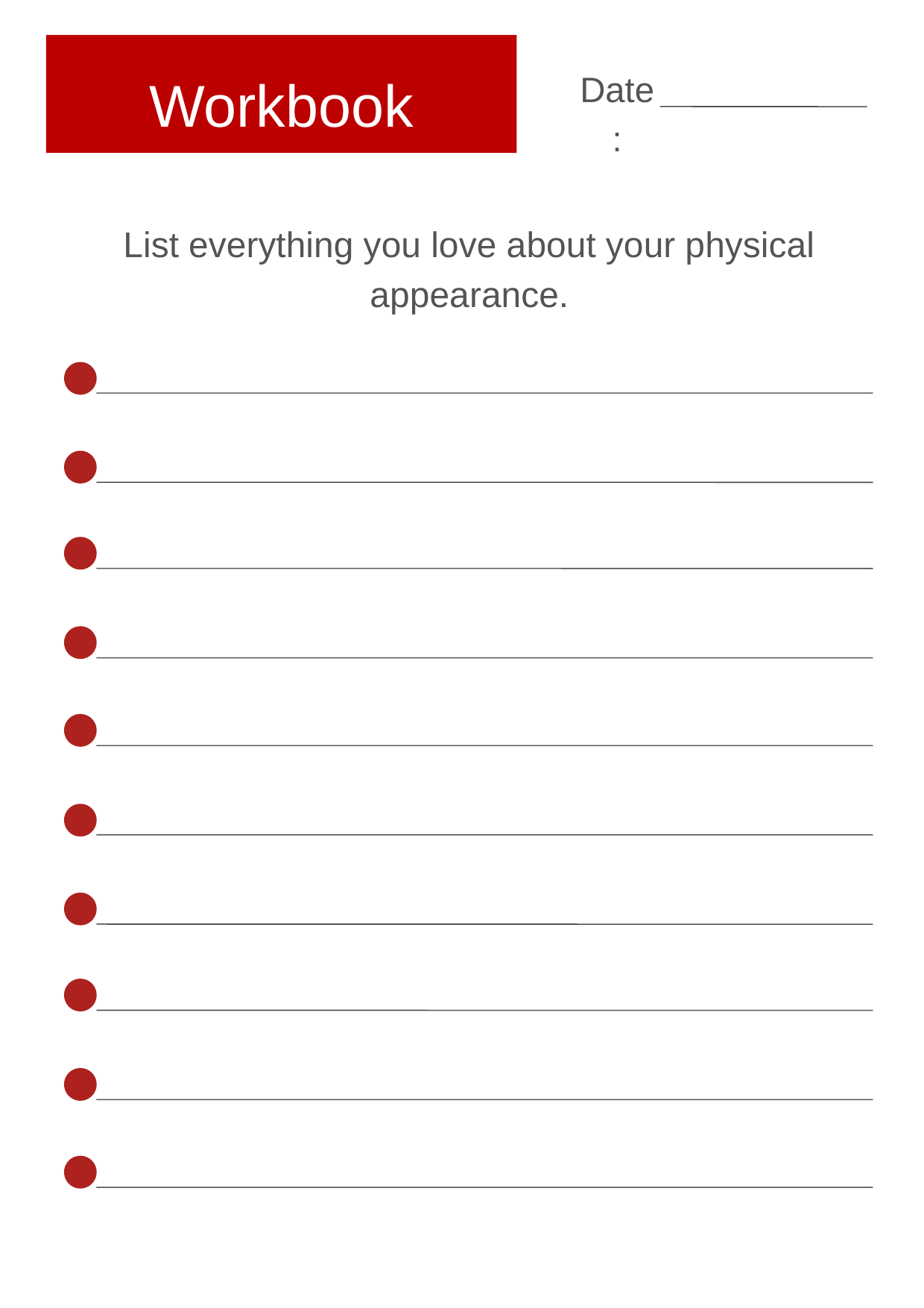

Workbook
Date:

List everything you love about your physical appearance.